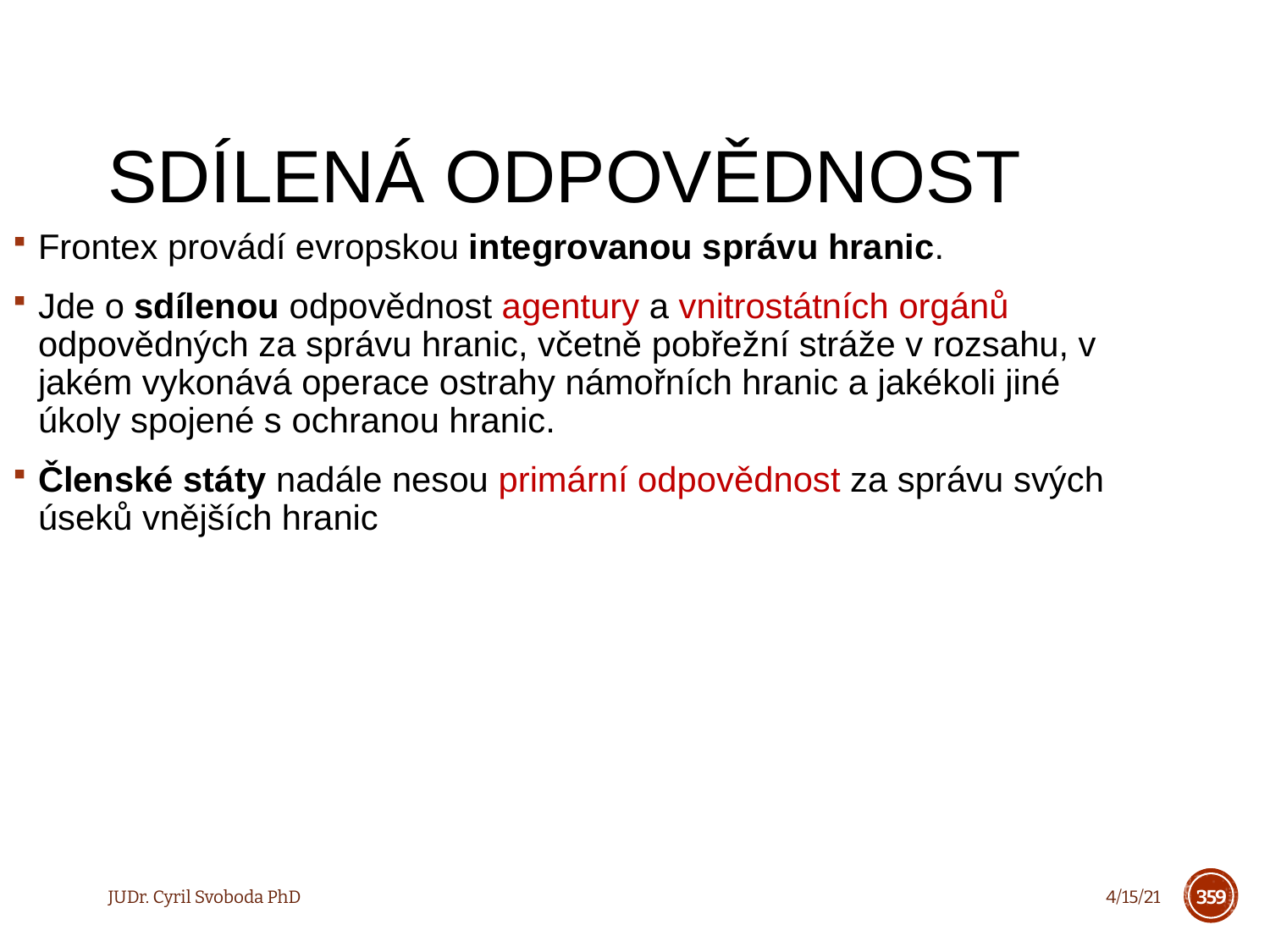

# Sdílená odpovědnost
Frontex provádí evropskou integrovanou správu hranic.
Jde o sdílenou odpovědnost agentury a vnitrostátních orgánů odpovědných za správu hranic, včetně pobřežní stráže v rozsahu, v jakém vykonává operace ostrahy námořních hranic a jakékoli jiné úkoly spojené s ochranou hranic.
Členské státy nadále nesou primární odpovědnost za správu svých úseků vnějších hranic
JUDr. Cyril Svoboda PhD
4/15/21
359